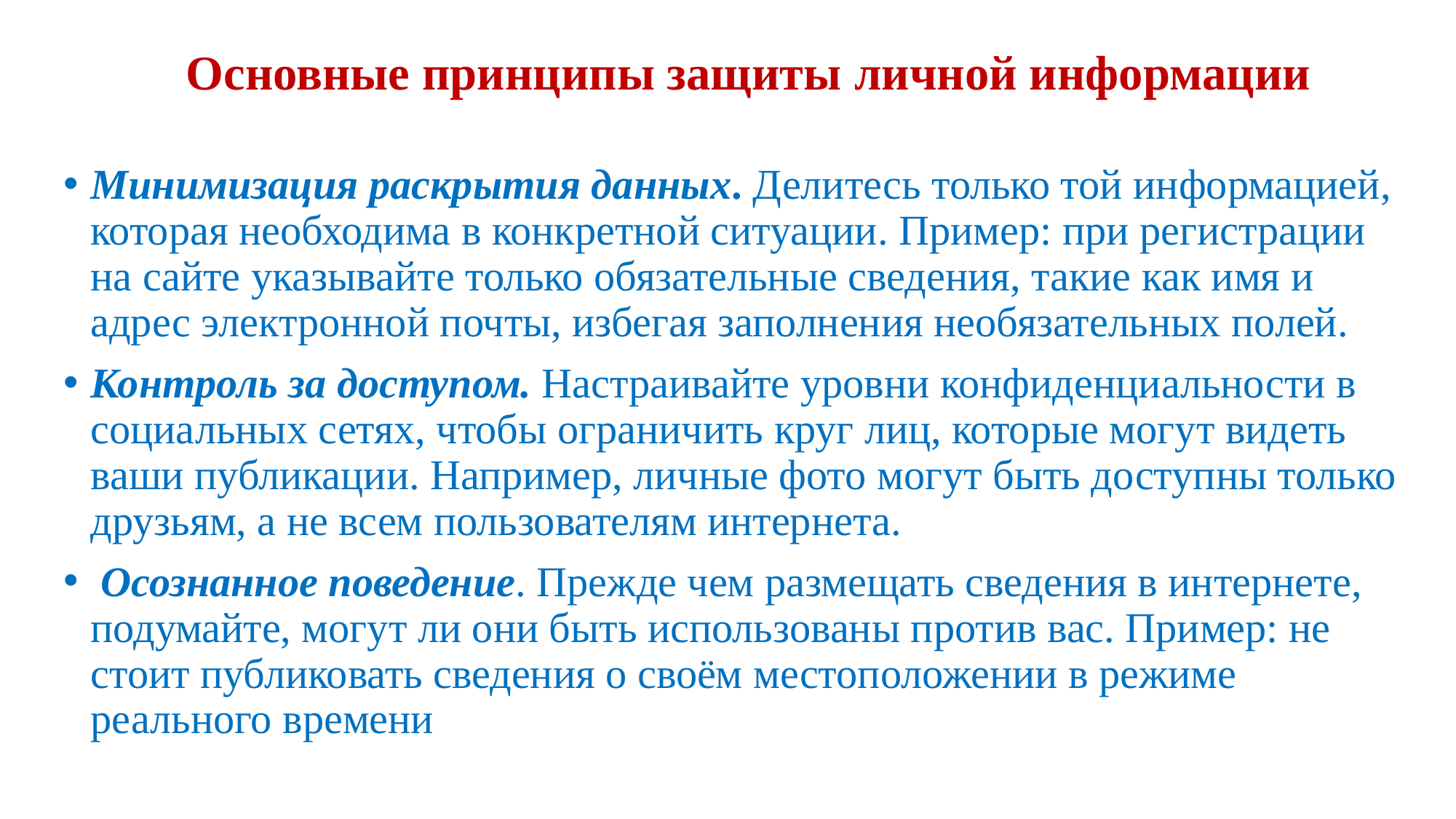

# Основные принципы защиты личной информации
Минимизация раскрытия данных. Делитесь только той информацией, которая необходима в конкретной ситуации. Пример: при регистрации на сайте указывайте только обязательные сведения, такие как имя и адрес электронной почты, избегая заполнения необязательных полей.
Контроль за доступом. Настраивайте уровни конфиденциальности в социальных сетях, чтобы ограничить круг лиц, которые могут видеть ваши публикации. Например, личные фото могут быть доступны только друзьям, а не всем пользователям интернета.
 Осознанное поведение. Прежде чем размещать сведения в интернете, подумайте, могут ли они быть использованы против вас. Пример: не стоит публиковать сведения о своём местоположении в режиме реального времени